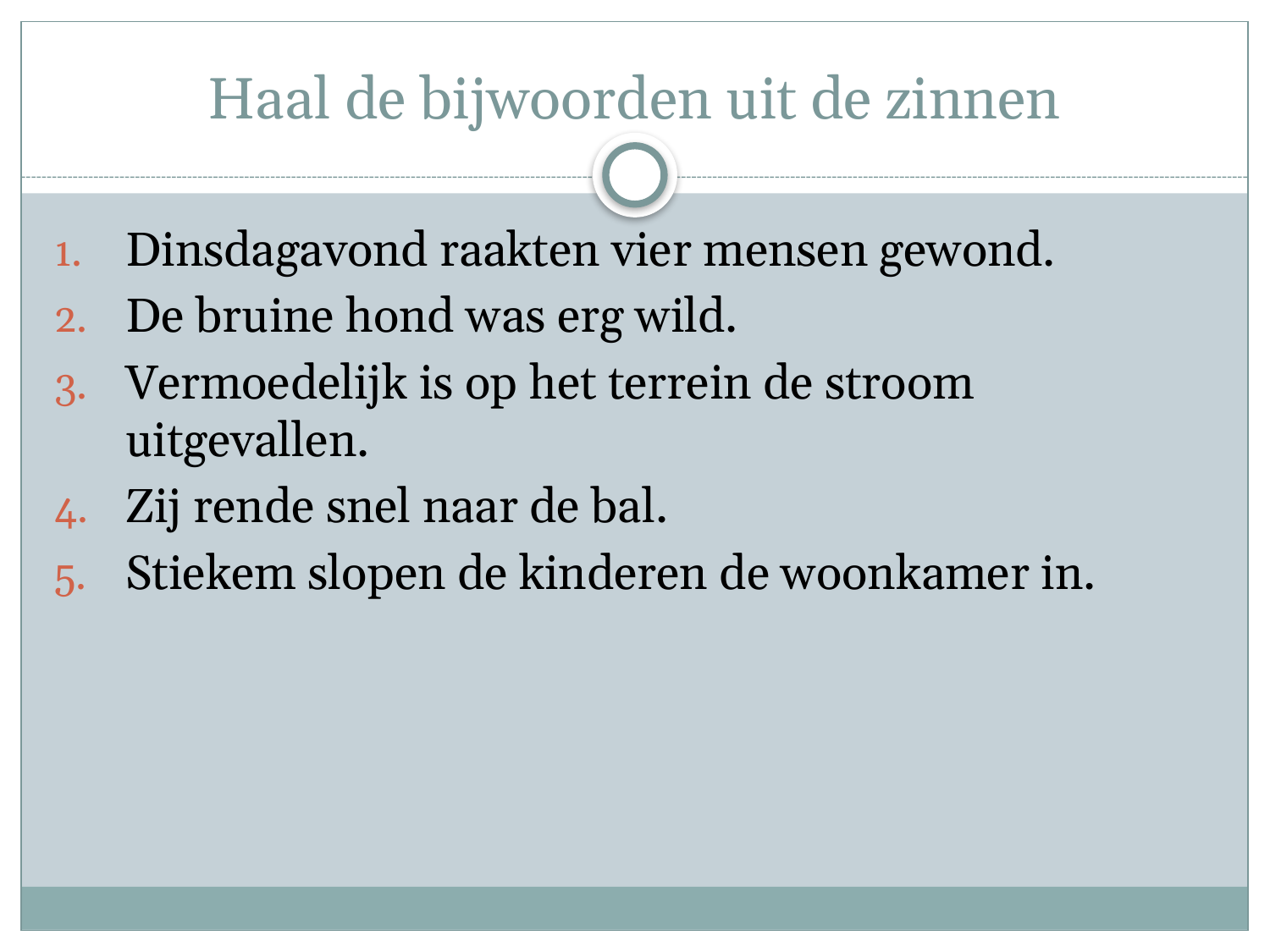

# Haal de bijwoorden uit de zinnen
Dinsdagavond raakten vier mensen gewond.
De bruine hond was erg wild.
Vermoedelijk is op het terrein de stroom uitgevallen.
Zij rende snel naar de bal.
Stiekem slopen de kinderen de woonkamer in.